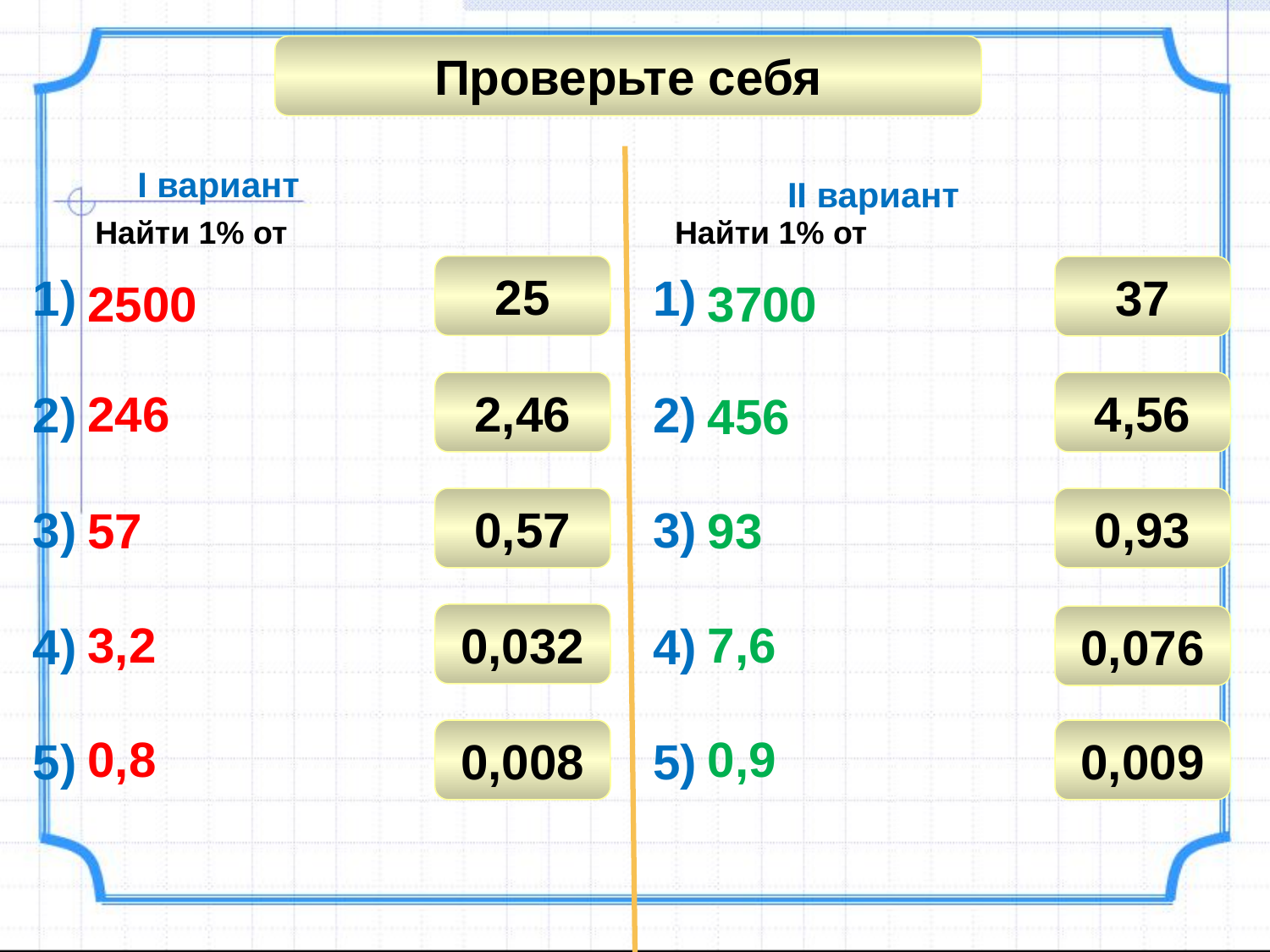

Проверьте себя
Математический диктант

I вариант
II вариант
Найти 1% от
Найти 1% от
25
37
1)
1)
2500
3700
2,46
4,56
246
2)
2)
456
0,57
0,93
3)
3)
57
93
0,032
0,076
3,2
7,6
4)
4)
0,008
0,009
0,8
0,9
5)
5)